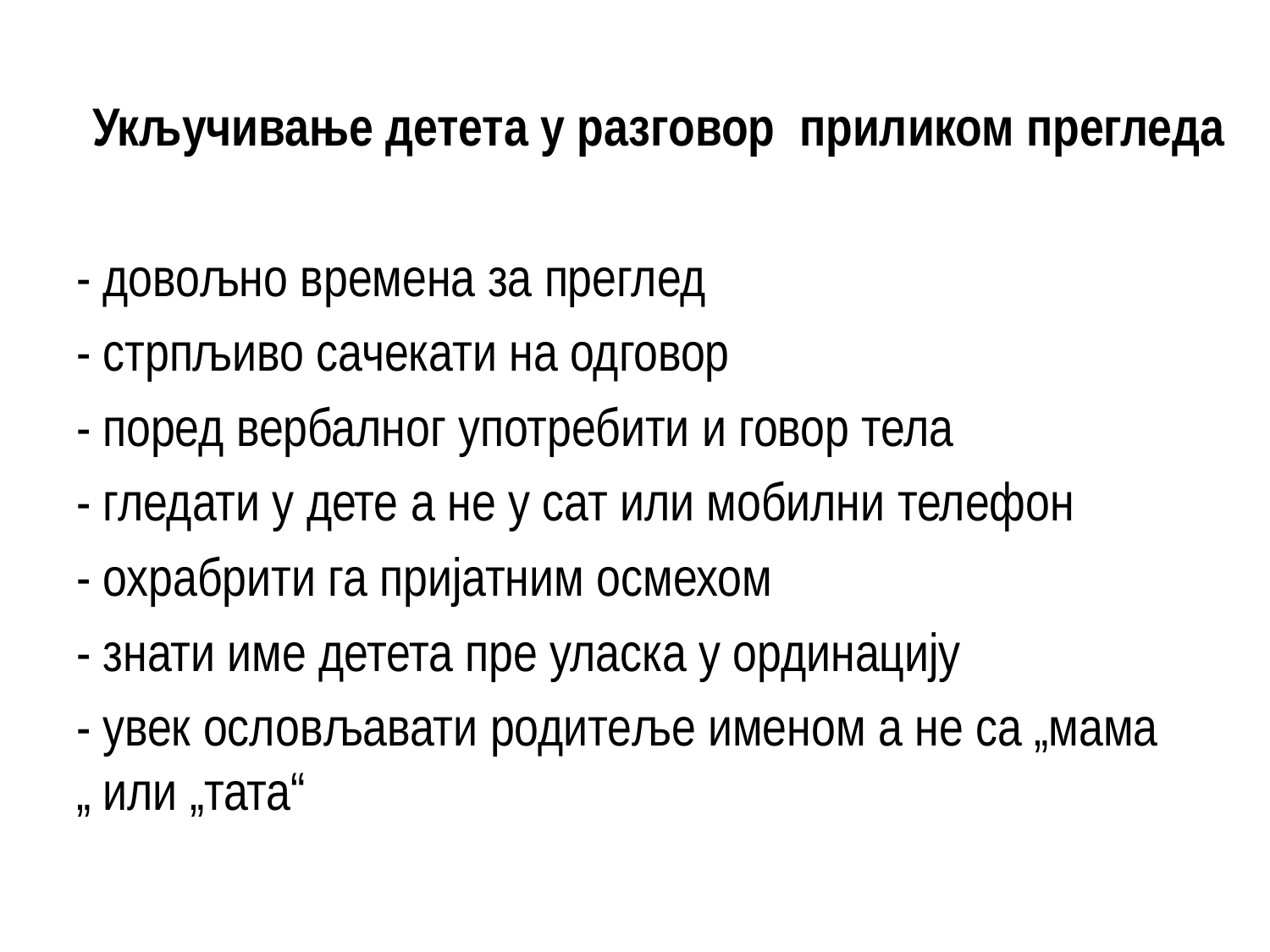

Укључивање детета у разговор  приликом прегледа

- довољно времена за преглед
- стрпљиво сачекати на одговор
- поред вербалног употребити и говор тела
- гледати у дете а не у сат или мобилни телефон
- охрабрити га пријатним осмехом
- знати име детета пре уласка у ординацију
- увек ословљавати родитеље именом а не са „мама „ или „тата“